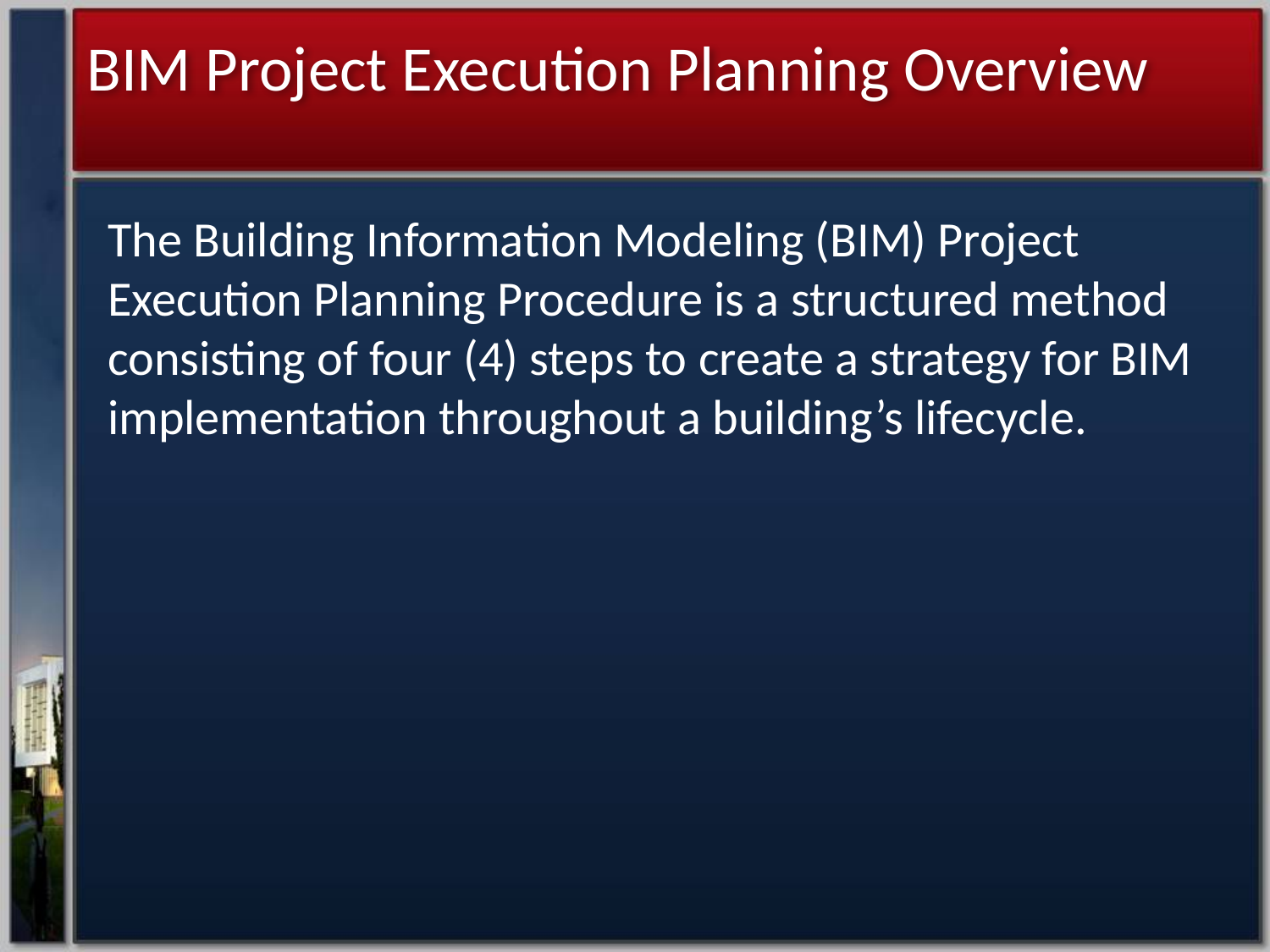

BIM Project Execution Planning Overview
The Building Information Modeling (BIM) Project Execution Planning Procedure is a structured method consisting of four (4) steps to create a strategy for BIM implementation throughout a building’s lifecycle.